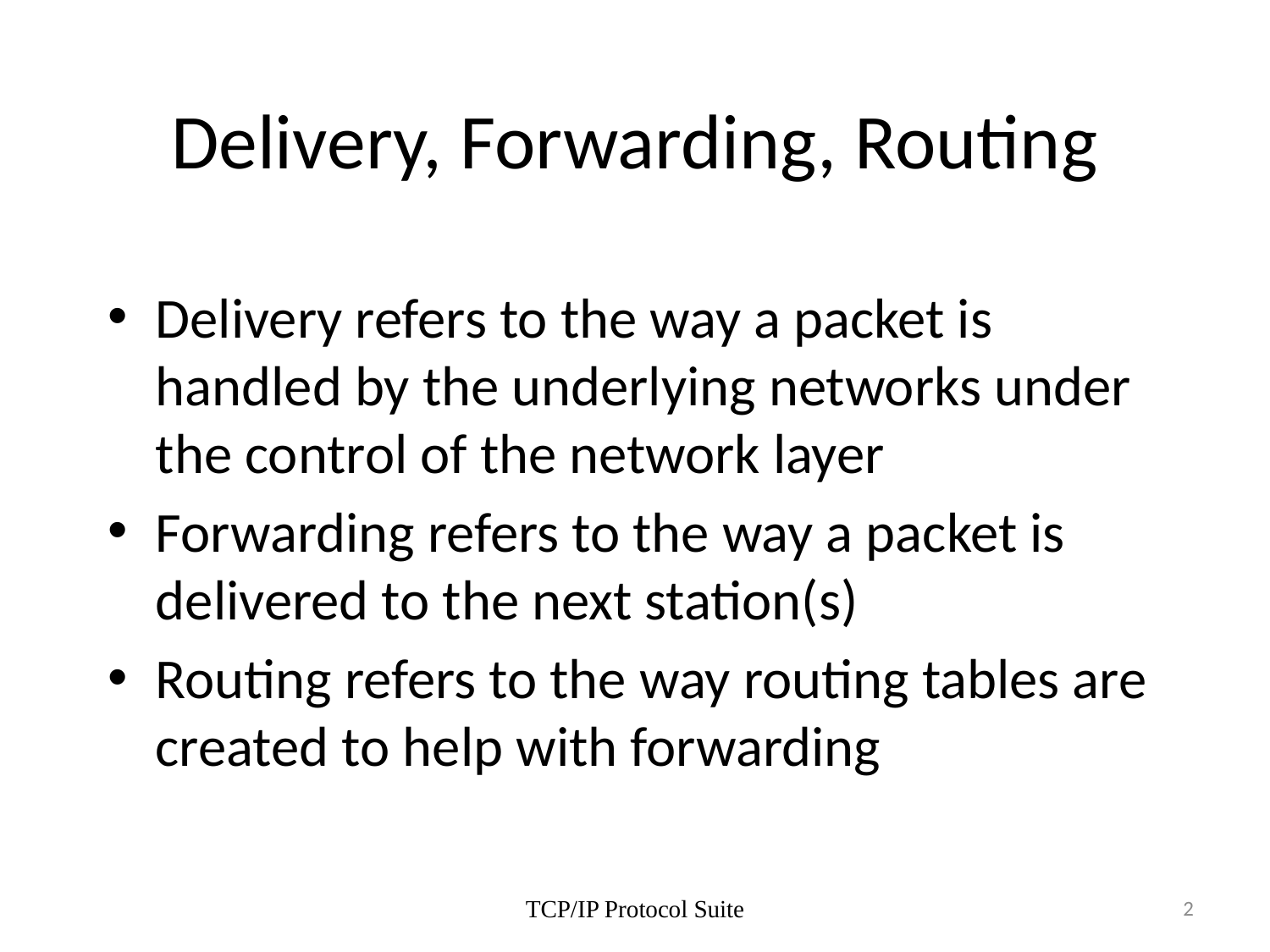

# Delivery, Forwarding, Routing
Delivery refers to the way a packet is handled by the underlying networks under the control of the network layer
Forwarding refers to the way a packet is delivered to the next station(s)
Routing refers to the way routing tables are created to help with forwarding
TCP/IP Protocol Suite
2